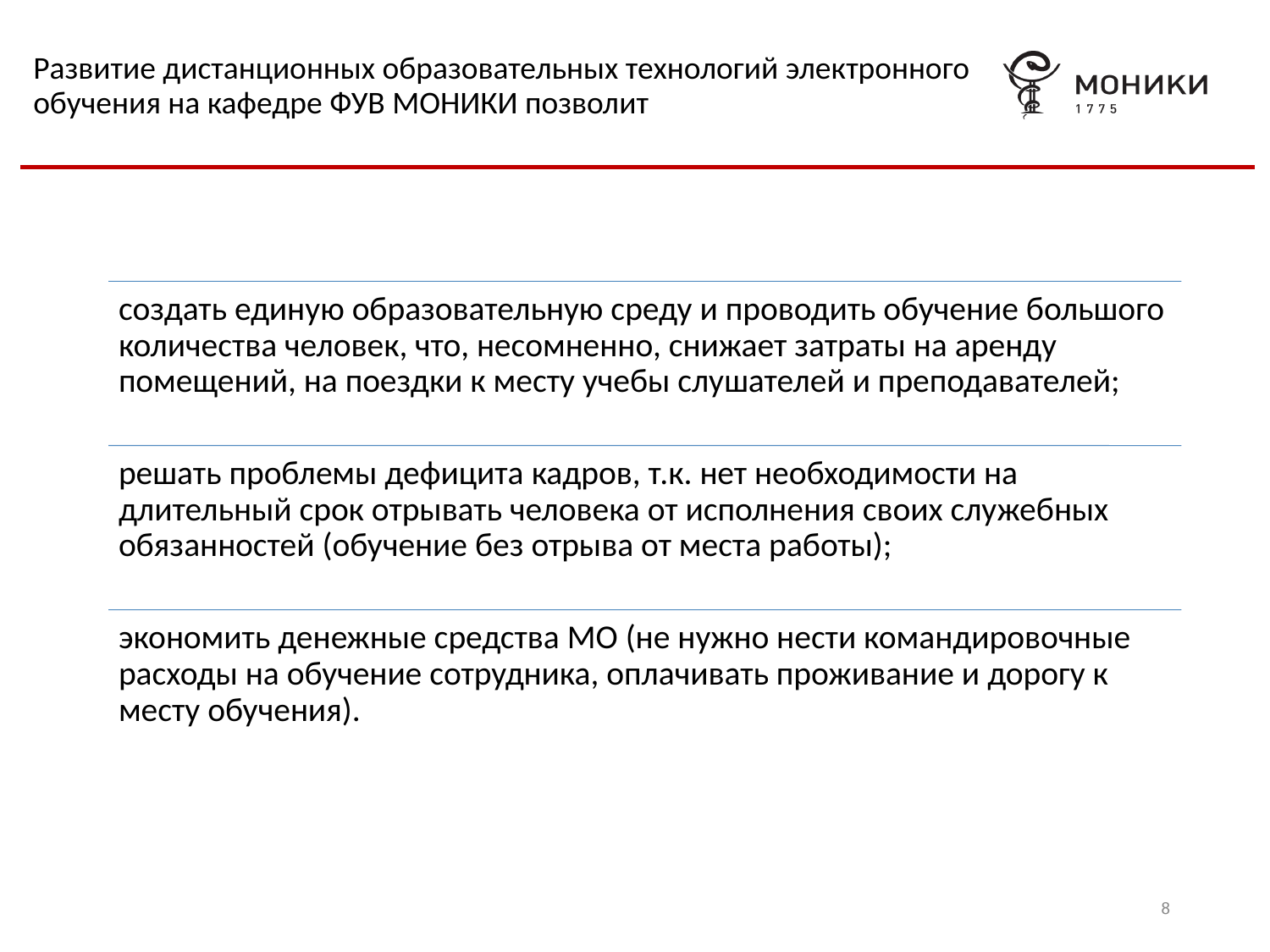

# Развитие дистанционных образовательных технологий электронного обучения на кафедре ФУВ МОНИКИ позволит

создать единую образовательную среду и проводить обучение большого количества человек, что, несомненно, снижает затраты на аренду помещений, на поездки к месту учебы слушателей и преподавателей;
решать проблемы дефицита кадров, т.к. нет необходимости на длительный срок отрывать человека от исполнения своих служебных обязанностей (обучение без отрыва от места работы);
экономить денежные средства МО (не нужно нести командировочные расходы на обучение сотрудника, оплачивать проживание и дорогу к месту обучения).
8